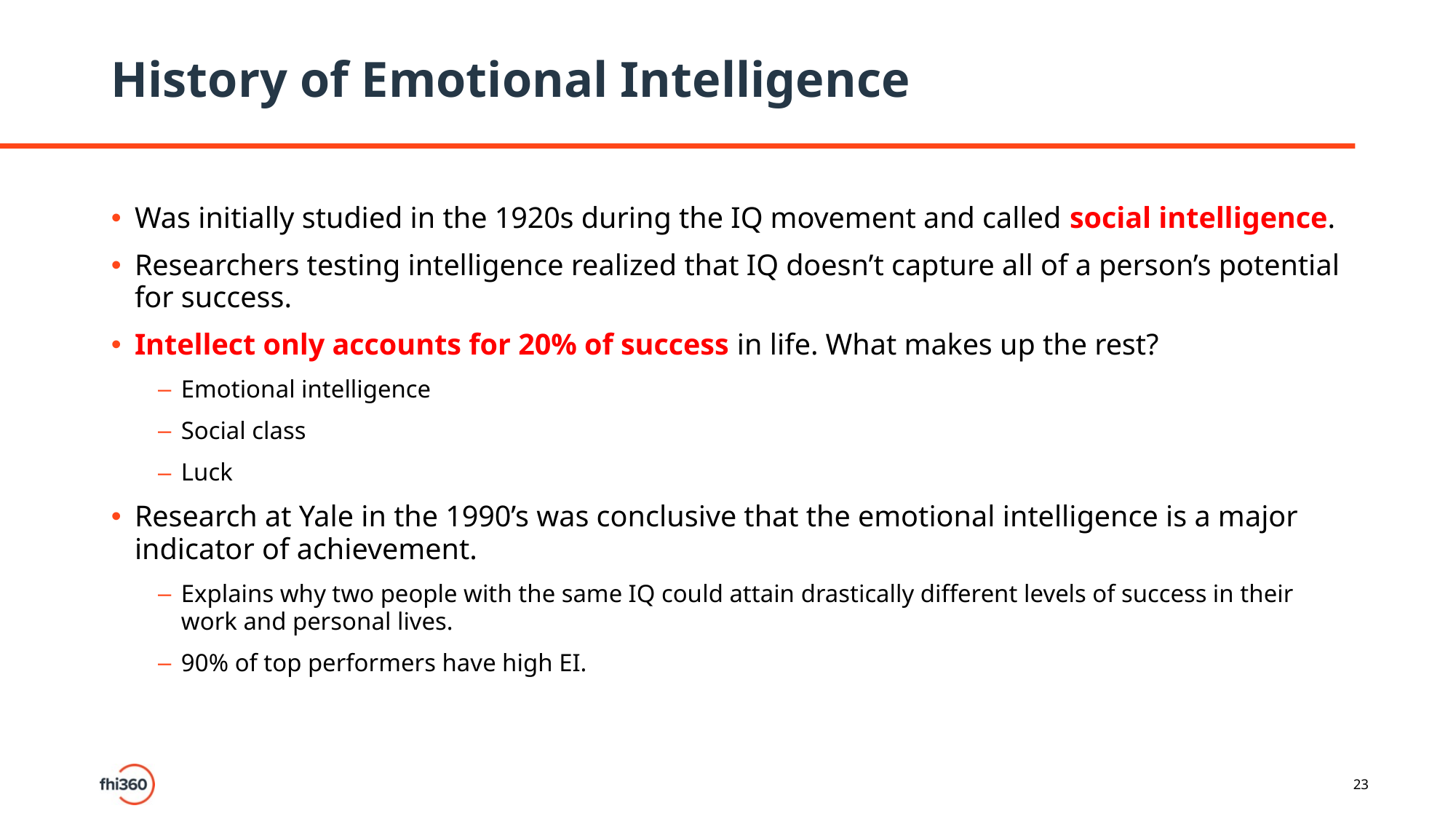

# History of Emotional Intelligence
Was initially studied in the 1920s during the IQ movement and called social intelligence.
Researchers testing intelligence realized that IQ doesn’t capture all of a person’s potential for success.
Intellect only accounts for 20% of success in life. What makes up the rest?
Emotional intelligence
Social class
Luck
Research at Yale in the 1990’s was conclusive that the emotional intelligence is a major indicator of achievement.
Explains why two people with the same IQ could attain drastically different levels of success in their work and personal lives.
90% of top performers have high EI.